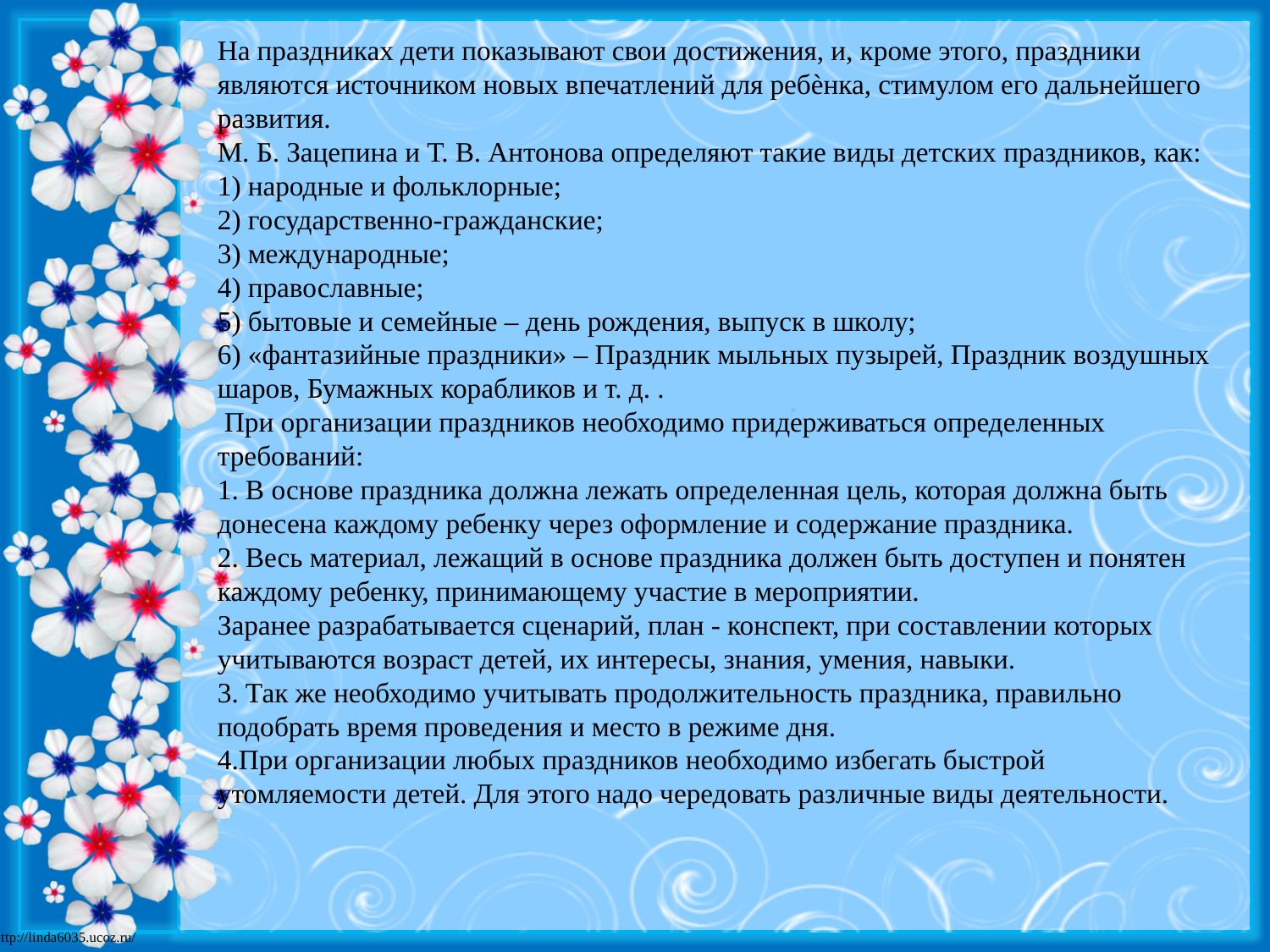

На праздниках дети показывают свои достижения, и, кроме этого, праздники являются источником новых впечатлений для ребѐнка, стимулом его дальнейшего развития.
М. Б. Зацепина и Т. В. Антонова определяют такие виды детских праздников, как:
1) народные и фольклорные;
2) государственно-гражданские;
3) международные;
4) православные;
5) бытовые и семейные – день рождения, выпуск в школу;
6) «фантазийные праздники» – Праздник мыльных пузырей, Праздник воздушных шаров, Бумажных корабликов и т. д. .
 При организации праздников необходимо придерживаться определенных требований:
1. В основе праздника должна лежать определенная цель, которая должна быть донесена каждому ребенку через оформление и содержание праздника.
2. Весь материал, лежащий в основе праздника должен быть доступен и понятен каждому ребенку, принимающему участие в мероприятии.
Заранее разрабатывается сценарий, план - конспект, при составлении которых учитываются возраст детей, их интересы, знания, умения, навыки.
3. Так же необходимо учитывать продолжительность праздника, правильно подобрать время проведения и место в режиме дня.
4.При организации любых праздников необходимо избегать быстрой утомляемости детей. Для этого надо чередовать различные виды деятельности.